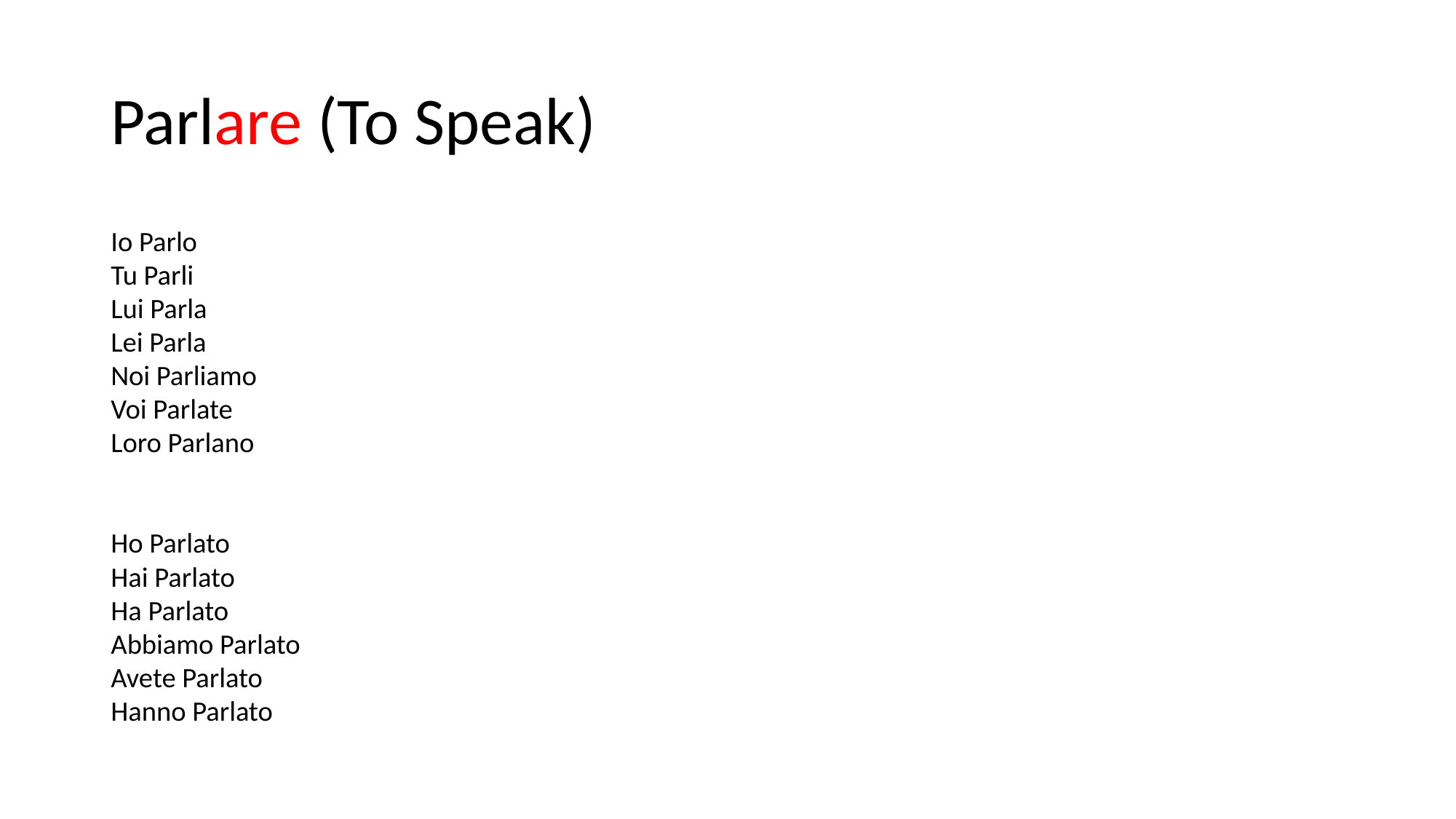

# Parlare (To Speak)
Io Parlo
Tu Parli
Lui Parla
Lei Parla
Noi Parliamo
Voi Parlate
Loro Parlano

Ho Parlato
Hai Parlato
Ha Parlato
Abbiamo Parlato
Avete Parlato
Hanno Parlato